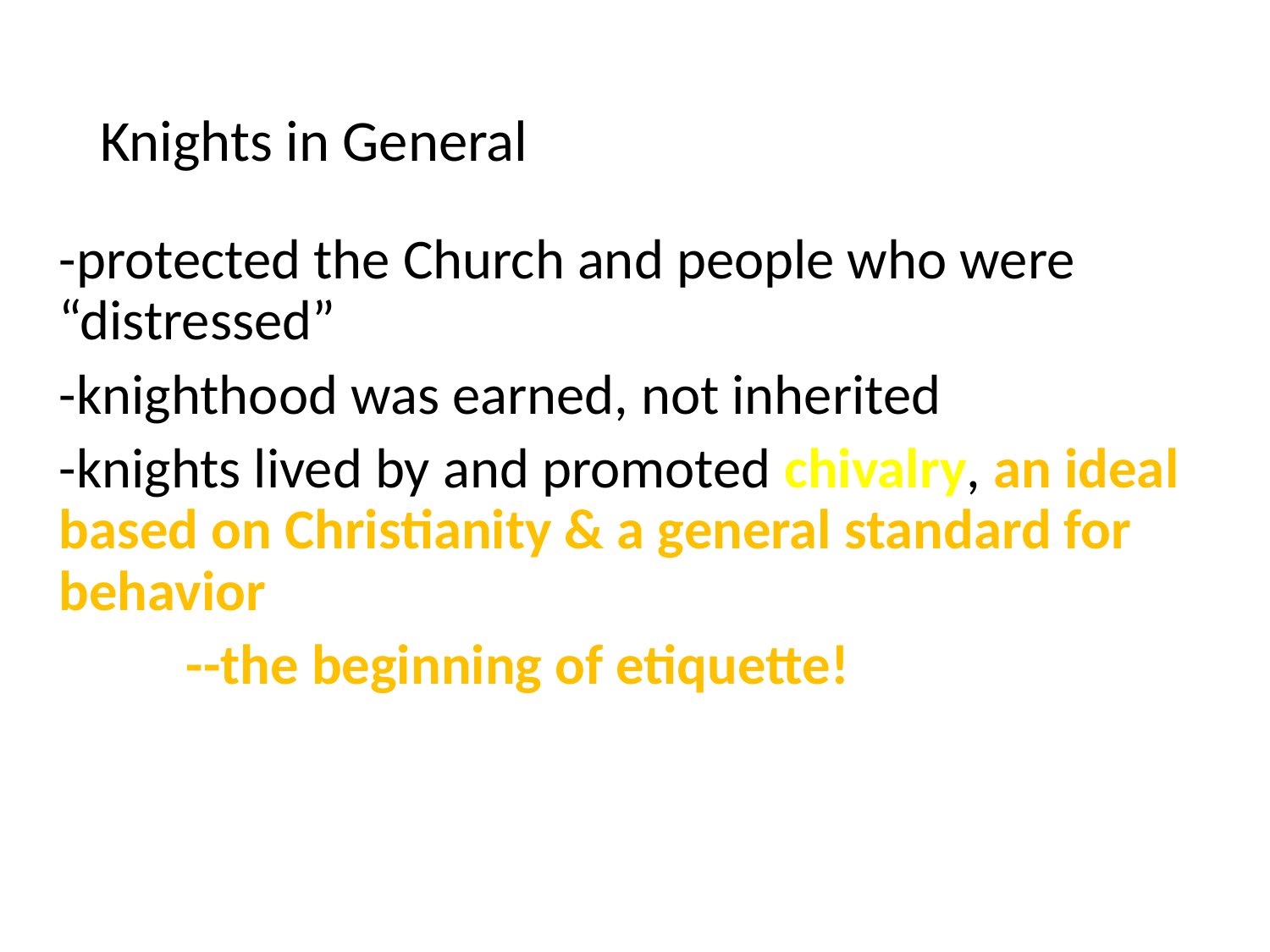

# Knights in General
-protected the Church and people who were “distressed”
-knighthood was earned, not inherited
-knights lived by and promoted chivalry, an ideal based on Christianity & a general standard for behavior
	--the beginning of etiquette!